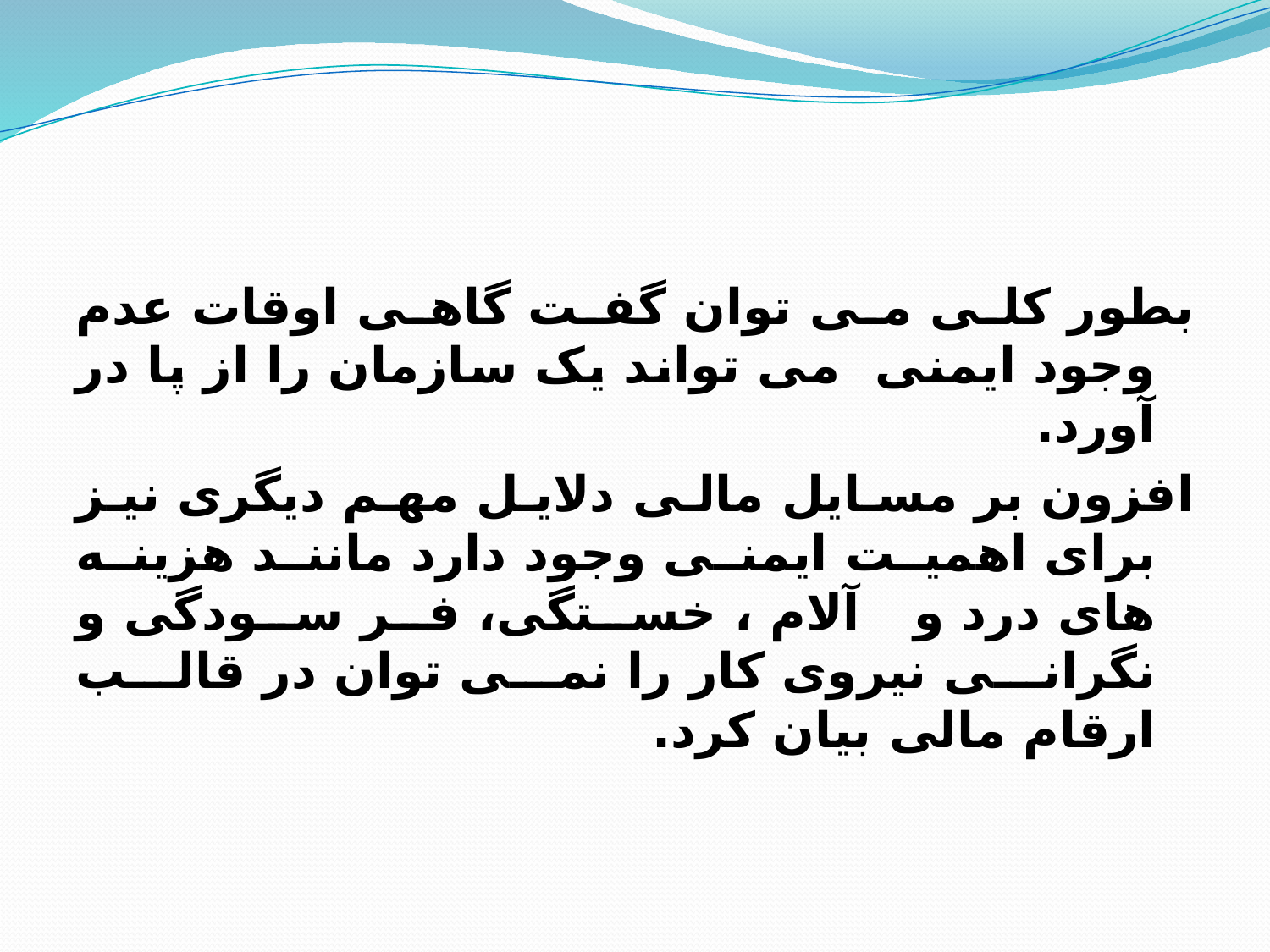

#
بطور کلی می توان گفت گاهی اوقات عدم وجود ایمنی  می تواند یک سازمان را از پا در آورد.
افزون بر مسایل مالی دلایل مهم دیگری نیز برای اهمیت ایمنی وجود دارد مانند هزینه های درد و آلام ، خستگی، فر سودگی و نگرانی نیروی کار را نمی توان در قالب ارقام مالی بیان کرد.